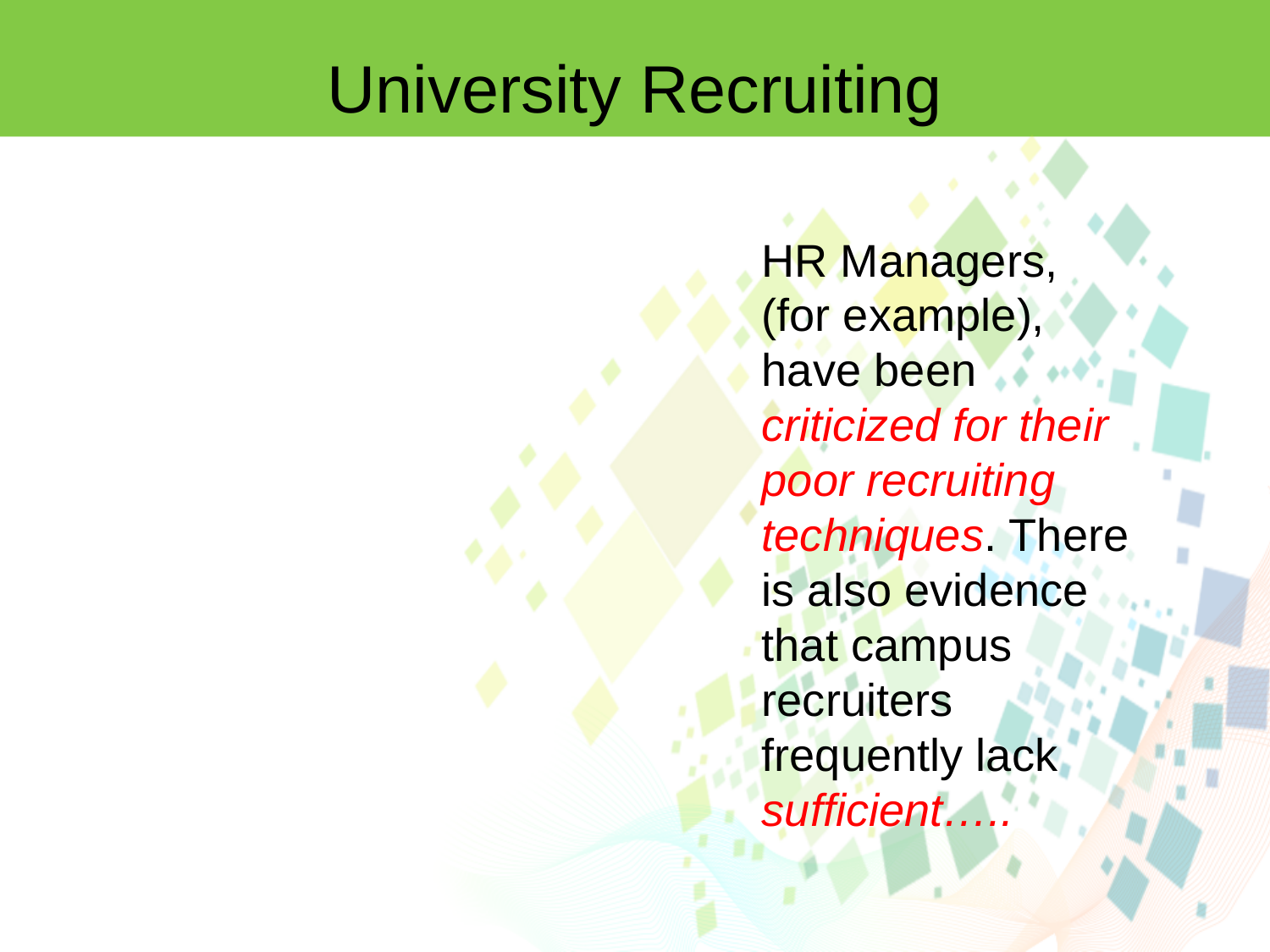

University Recruiting
HR Managers, (for example), have been criticized for their poor recruiting techniques. There is also evidence that campus recruiters frequently lack sufficient…..